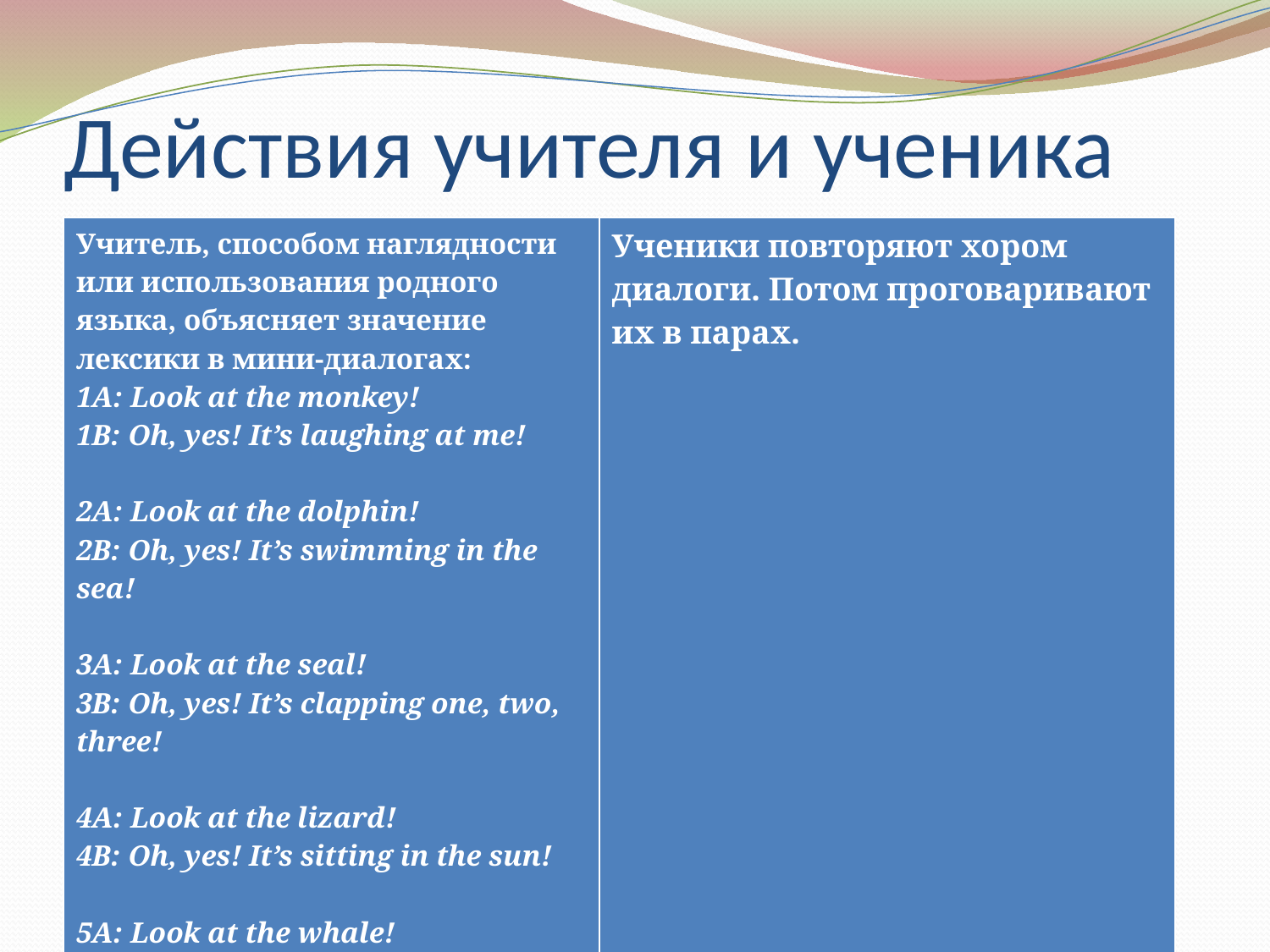

# Действия учителя и ученика
| Учитель, способом наглядности или использования родного языка, объясняет значение лексики в мини-диалогах: 1A: Look at the monkey! 1B: Oh, yes! It’s laughing at me!   2A: Look at the dolphin! 2B: Oh, yes! It’s swimming in the sea!   3A: Look at the seal! 3B: Oh, yes! It’s clapping one, two, three!   4A: Look at the lizard! 4B: Oh, yes! It’s sitting in the sun!   5A: Look at the whale! 5B: Oh, yes! It’s having lots of fun! | Ученики повторяют хором диалоги. Потом проговаривают их в парах. |
| --- | --- |